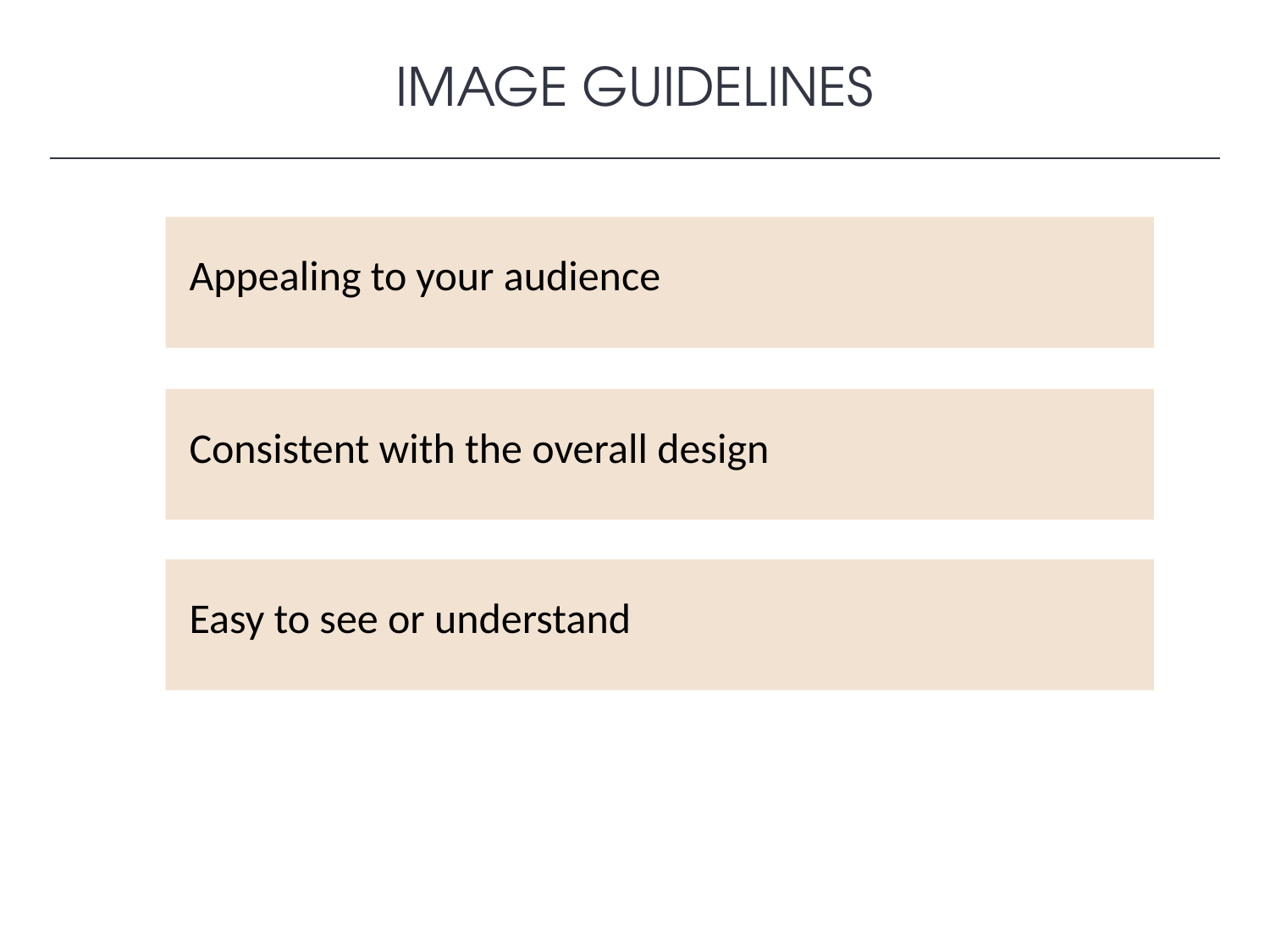

IMAGE GUIDELINES
HAWKES LEARNING

Appealing to your audience

Consistent with the overall design

Easy to see or understand